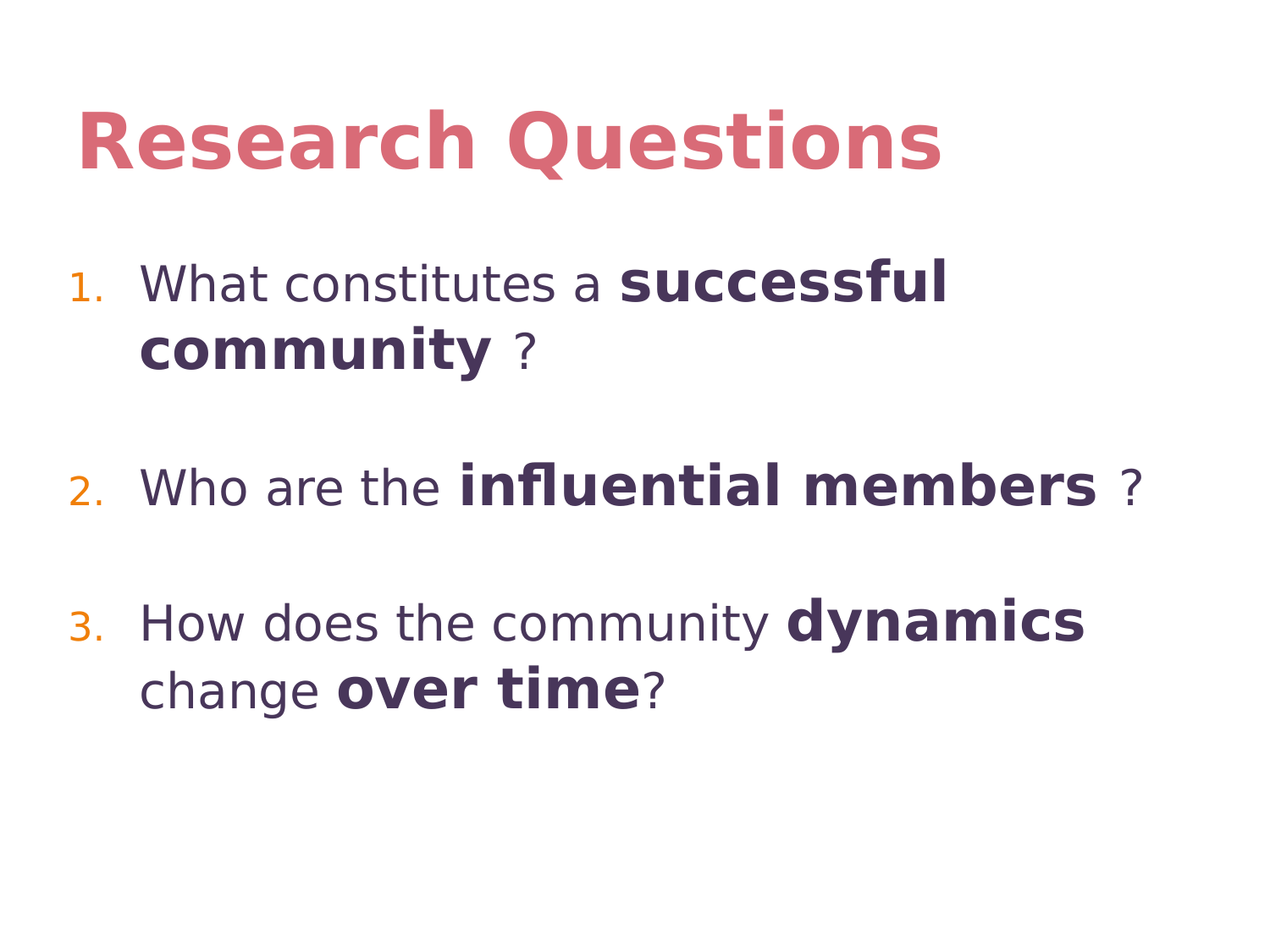

# Research Questions
What constitutes a successful community ?

Who are the influential members ?

How does the community dynamics change over time?